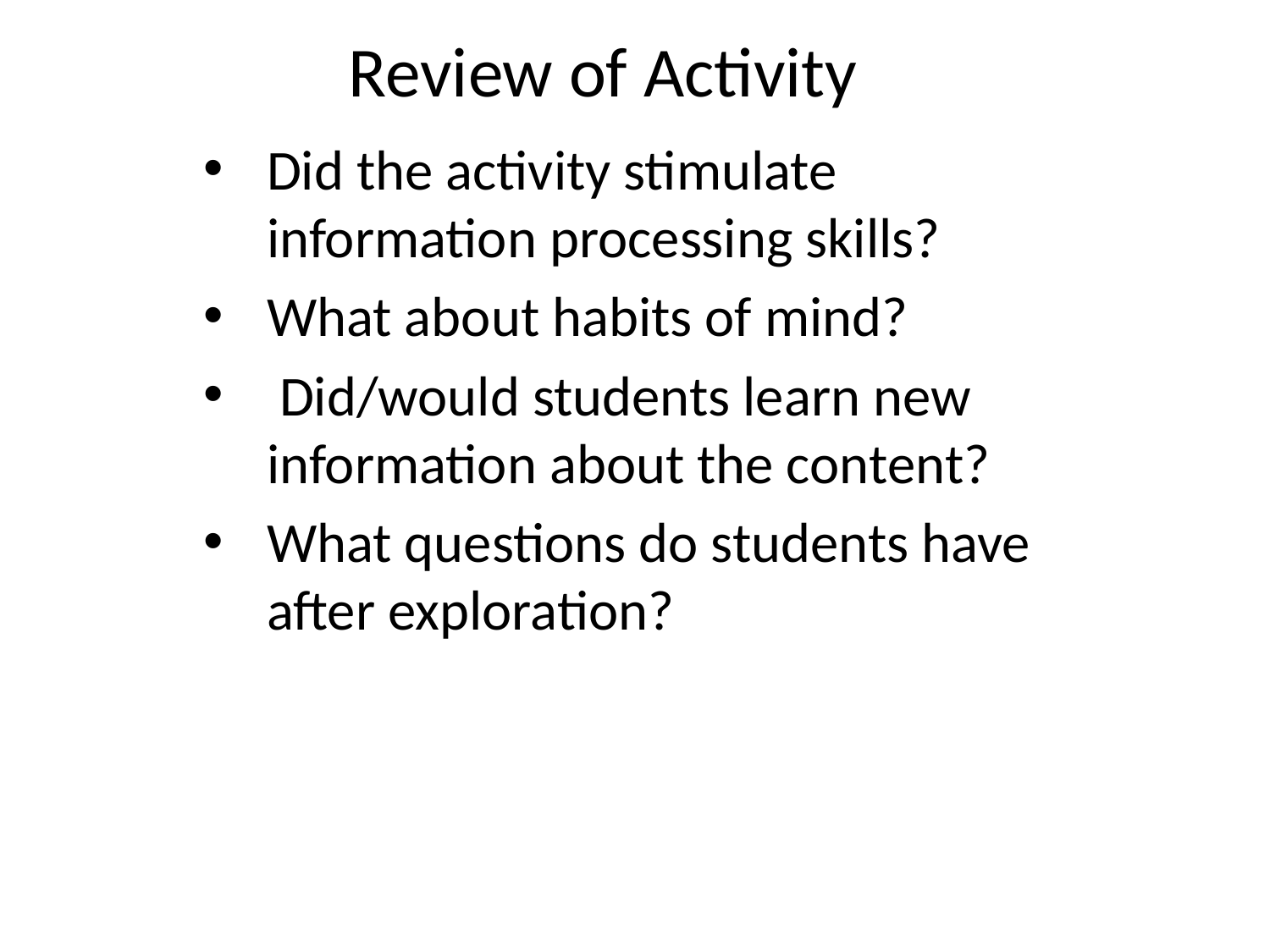

# Review of Activity
Did the activity stimulate information processing skills?
What about habits of mind?
 Did/would students learn new information about the content?
What questions do students have after exploration?